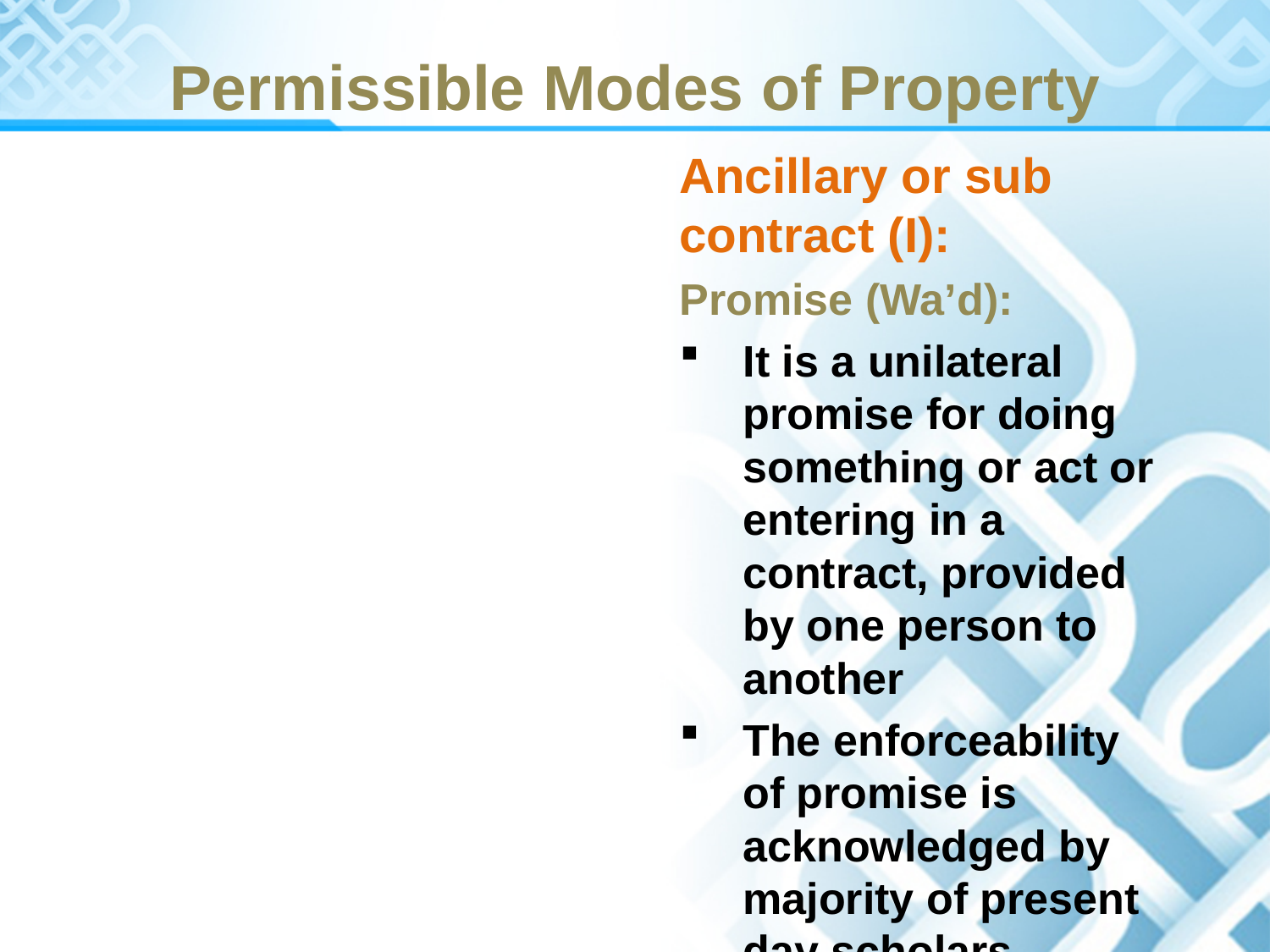

Permissible Modes of Property
Ancillary or sub contract (I):
Promise (Wa’d):
It is a unilateral promise for doing something or act or entering in a contract, provided by one person to another
The enforceability of promise is acknowledged by majority of present day scholars.